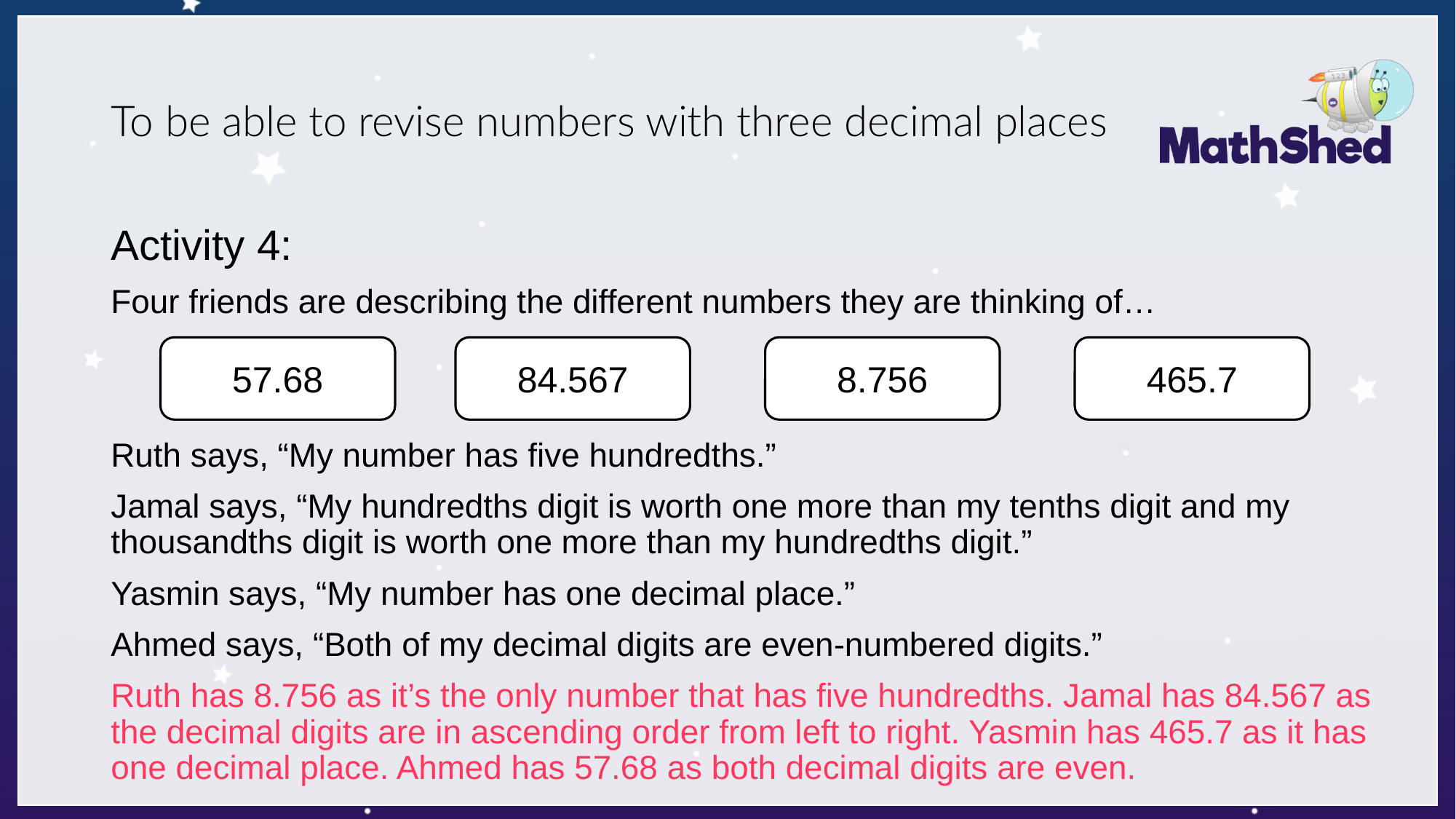

# To be able to revise numbers with three decimal places
Activity 4:
Four friends are describing the different numbers they are thinking of…

Ruth says, “My number has five hundredths.”
Jamal says, “My hundredths digit is worth one more than my tenths digit and my thousandths digit is worth one more than my hundredths digit.”
Yasmin says, “My number has one decimal place.”
Ahmed says, “Both of my decimal digits are even-numbered digits.”
Ruth has 8.756 as it’s the only number that has five hundredths. Jamal has 84.567 as the decimal digits are in ascending order from left to right. Yasmin has 465.7 as it has one decimal place. Ahmed has 57.68 as both decimal digits are even.

57.68
84.567
8.756
465.7